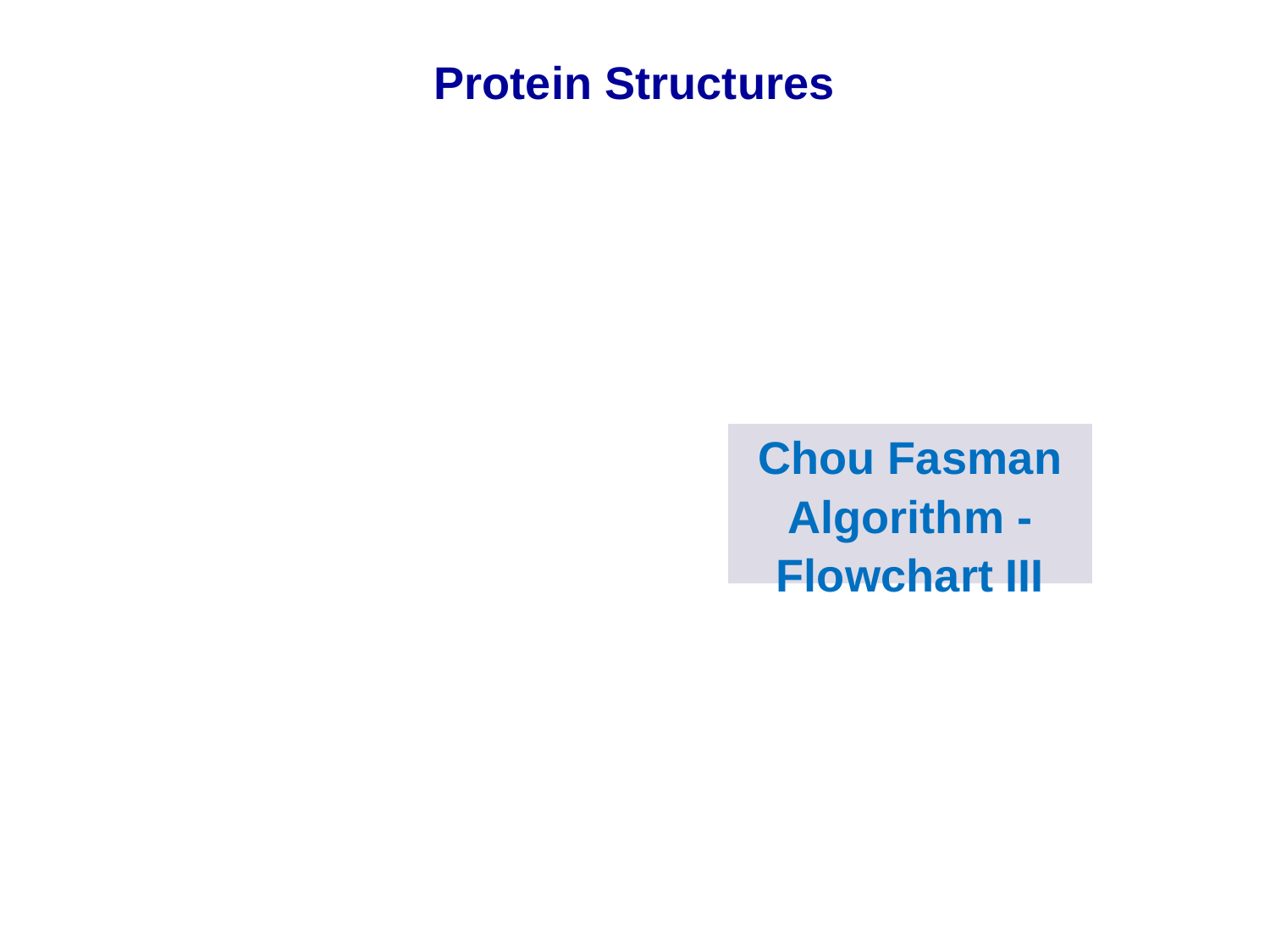

Protein Structures
Chou Fasman Algorithm -Flowchart III